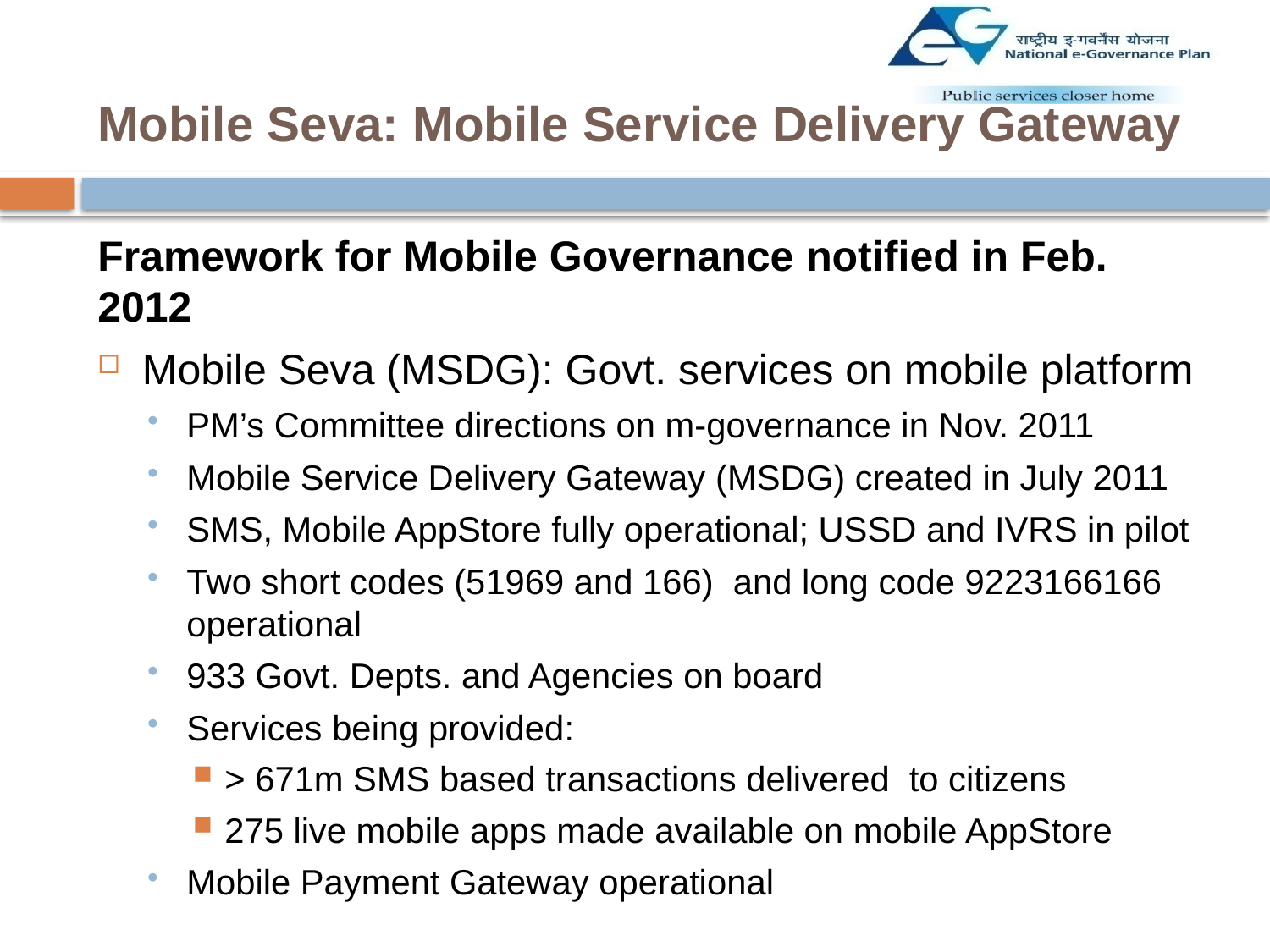

# Mobile Seva: Mobile Service Delivery Gateway
Framework for Mobile Governance notified in Feb. 2012
Mobile Seva (MSDG): Govt. services on mobile platform
PM’s Committee directions on m-governance in Nov. 2011
Mobile Service Delivery Gateway (MSDG) created in July 2011
SMS, Mobile AppStore fully operational; USSD and IVRS in pilot
Two short codes (51969 and 166)  and long code 9223166166 operational
933 Govt. Depts. and Agencies on board
Services being provided:
> 671m SMS based transactions delivered  to citizens
275 live mobile apps made available on mobile AppStore
Mobile Payment Gateway operational